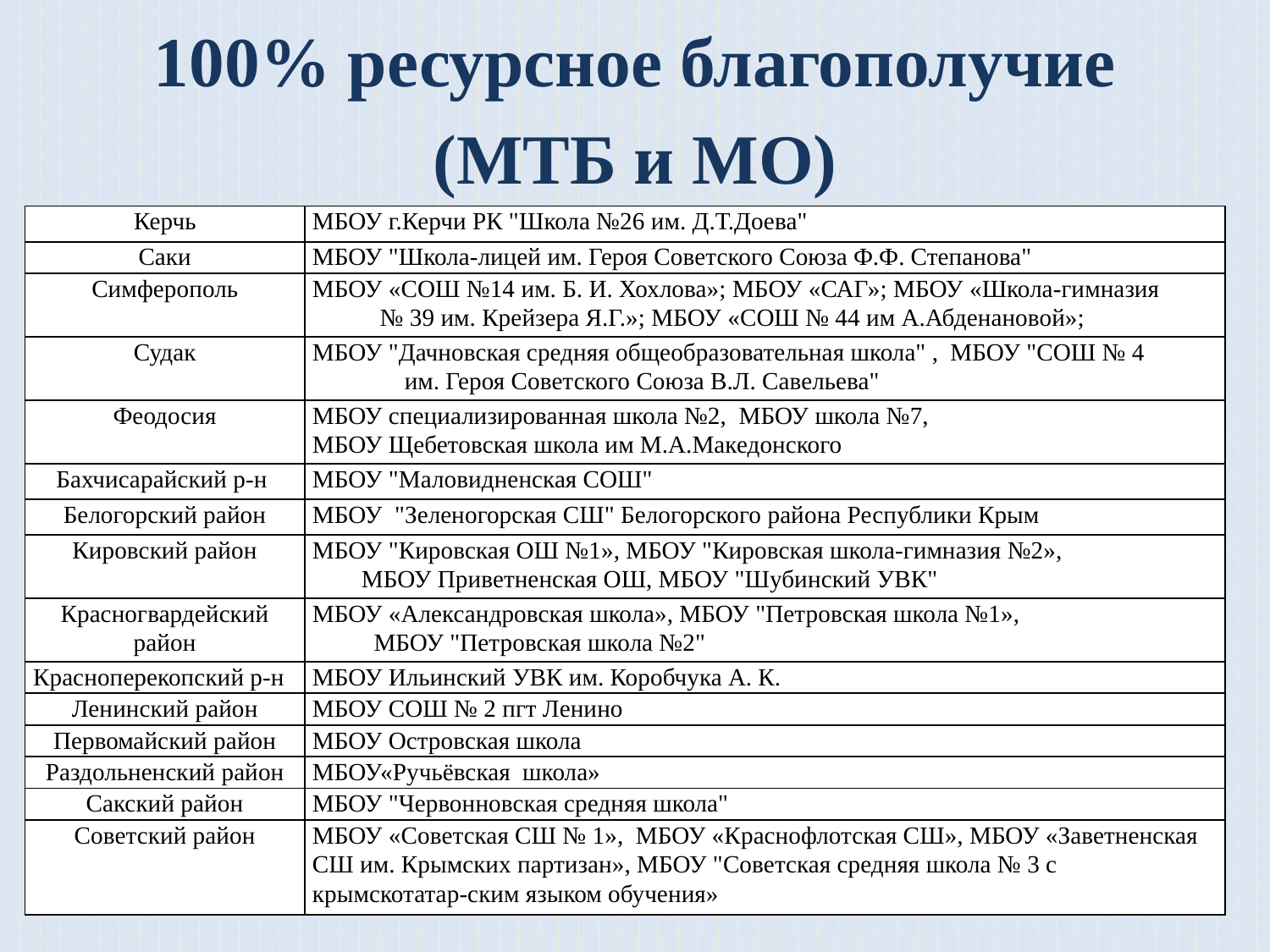

# 100% ресурсное благополучие (МТБ и МО)
| Керчь | МБОУ г.Керчи РК "Школа №26 им. Д.Т.Доева" |
| --- | --- |
| Саки | МБОУ "Школа-лицей им. Героя Советского Союза Ф.Ф. Степанова" |
| Симферополь | МБОУ «СОШ №14 им. Б. И. Хохлова»; МБОУ «САГ»; МБОУ «Школа-гимназия № 39 им. Крейзера Я.Г.»; МБОУ «СОШ № 44 им А.Абденановой»; |
| Судак | МБОУ "Дачновская средняя общеобразовательная школа" , МБОУ "СОШ № 4 им. Героя Советского Союза В.Л. Савельева" |
| Феодосия | МБОУ специализированная школа №2, МБОУ школа №7, МБОУ Щебетовская школа им М.А.Македонского |
| Бахчисарайский р-н | МБОУ "Маловидненская СОШ" |
| Белогорский район | МБОУ "Зеленогорская СШ" Белогорского района Республики Крым |
| Кировский район | МБОУ "Кировская ОШ №1», МБОУ "Кировская школа-гимназия №2», МБОУ Приветненская ОШ, МБОУ "Шубинский УВК" |
| Красногвардейский район | МБОУ «Александровская школа», МБОУ "Петровская школа №1», МБОУ "Петровская школа №2" |
| Красноперекопский р-н | МБОУ Ильинский УВК им. Коробчука А. К. |
| Ленинский район | МБОУ СОШ № 2 пгт Ленино |
| Первомайский район | МБОУ Островская школа |
| Раздольненский район | МБОУ«Ручьёвская школа» |
| Сакский район | МБОУ "Червонновская средняя школа" |
| Советский район | МБОУ «Советская СШ № 1», МБОУ «Краснофлотская СШ», МБОУ «Заветненская СШ им. Крымских партизан», МБОУ "Советская средняя школа № 3 с крымскотатар-ским языком обучения» |
100% «ресурсное благополучие» демонстрируют – 29 ОО: